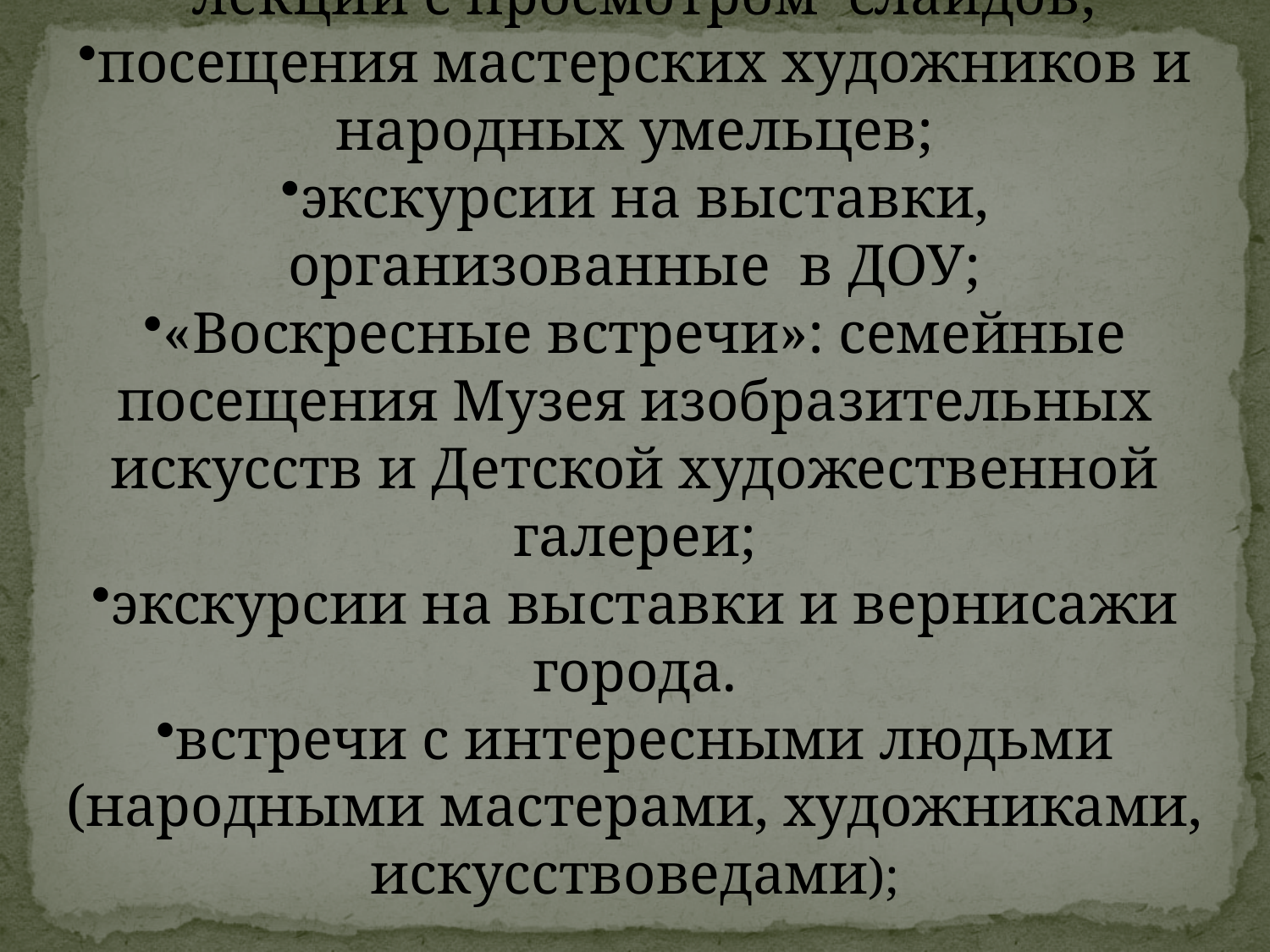

лекции с просмотром  слайдов;
посещения мастерских художников и народных умельцев;
экскурсии на выставки, организованные  в ДОУ;
«Воскресные встречи»: семейные посещения Музея изобразительных искусств и Детской художественной галереи;
экскурсии на выставки и вернисажи города.
встречи с интересными людьми (народными мастерами, художниками, искусствоведами);